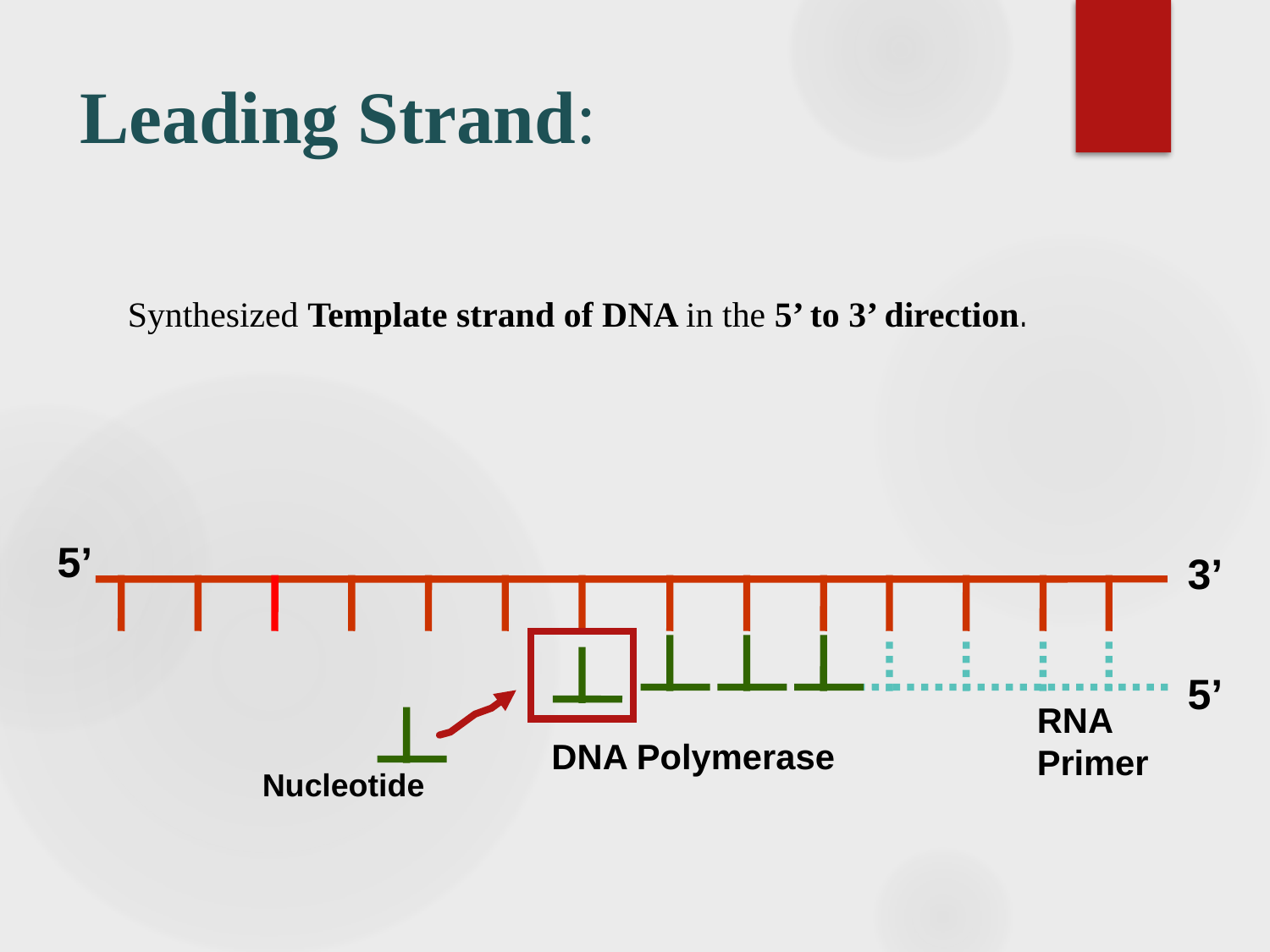

# Leading Strand:
Synthesized Template strand of DNA in the 5’ to 3’ direction.

5’
3’

5’

RNA
Primer

DNA Polymerase
Nucleotide